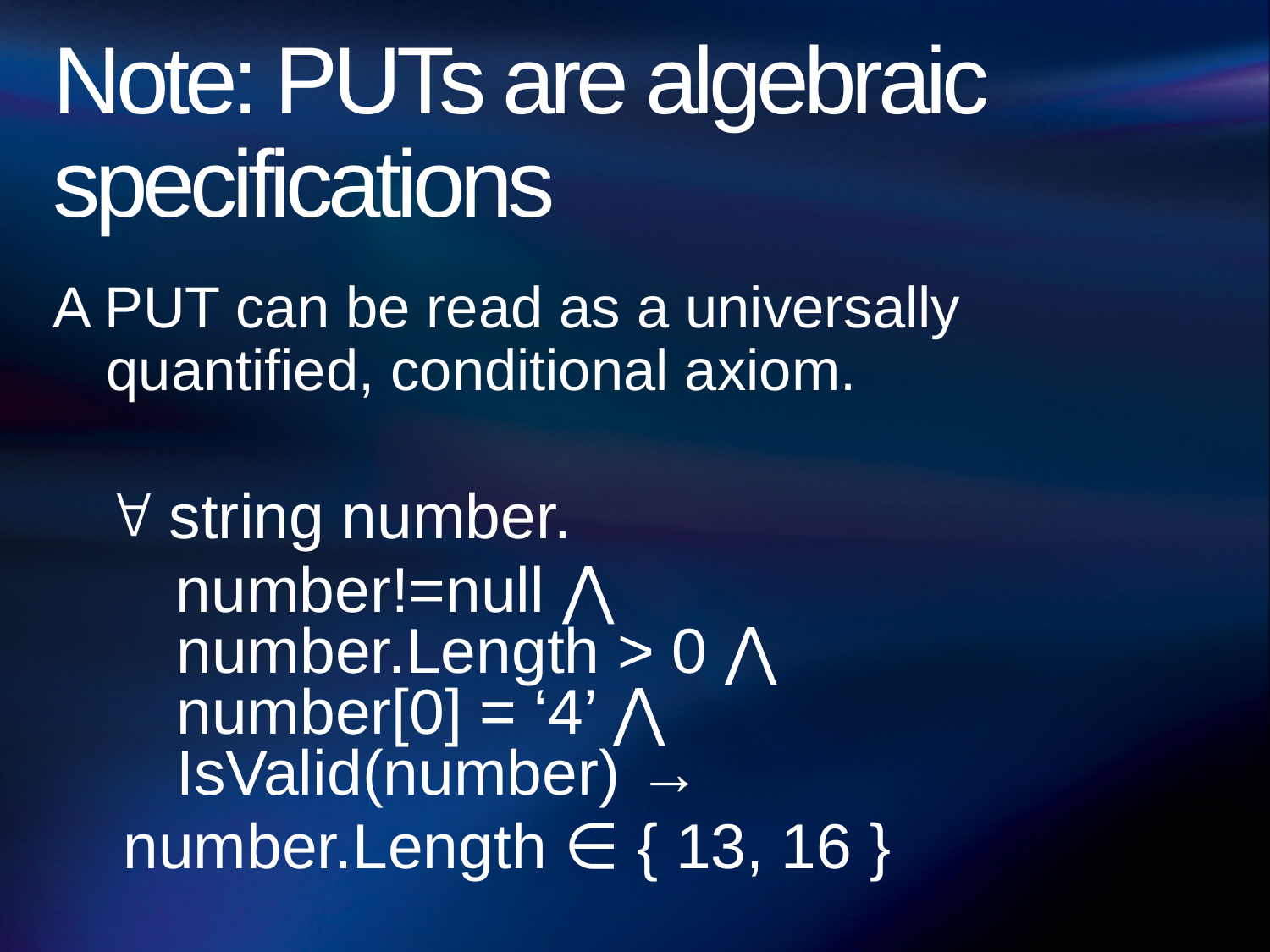

# Note: PUTs are algebraic specifications

A PUT can be read as a universally quantified, conditional axiom.

	∀ string number.
       number!=null ⋀
    number.Length > 0 ⋀
    number[0] = ‘4’ ⋀
    IsValid(number) →
    number.Length ∈ { 13, 16 }